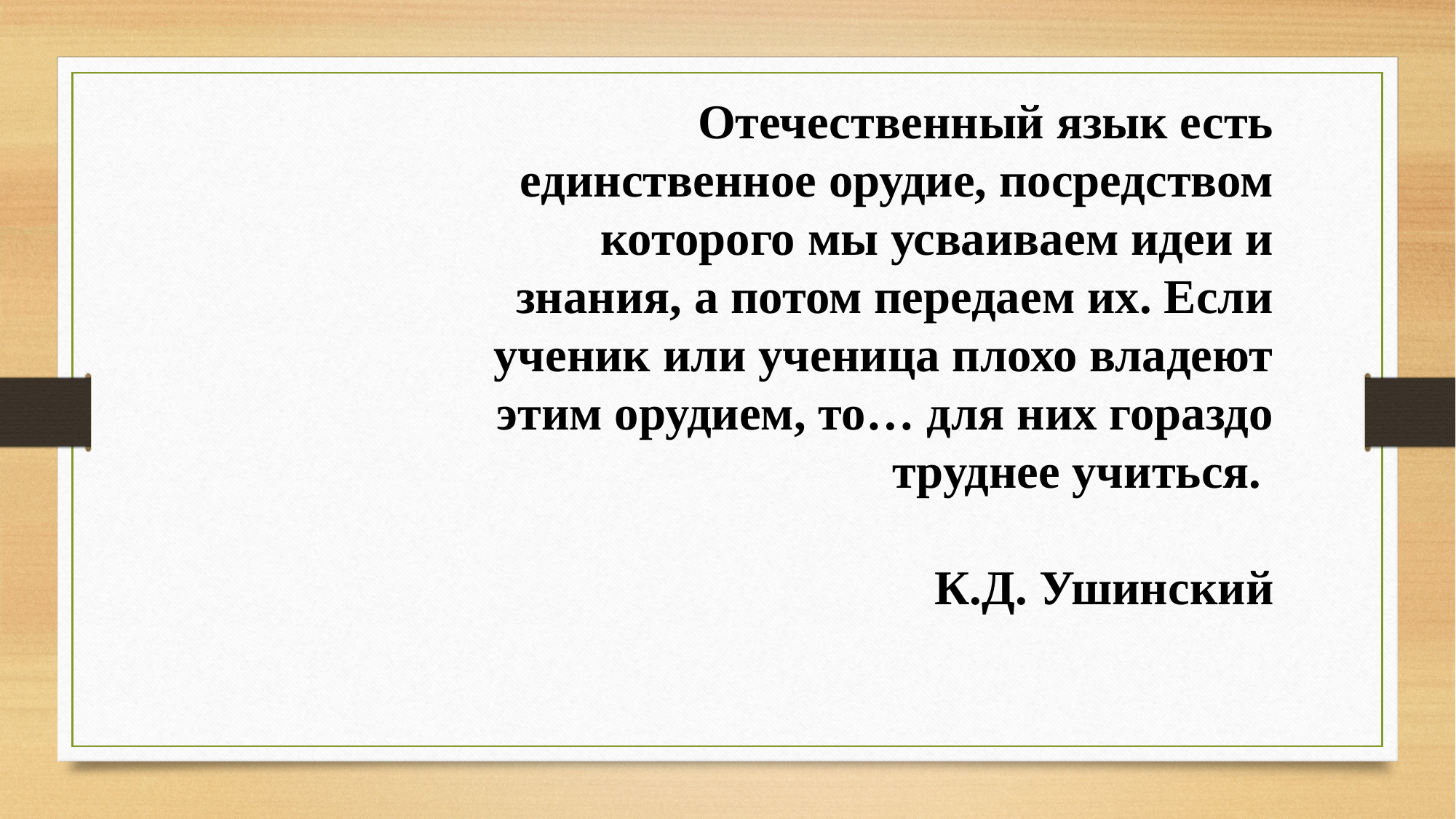

Отечественный язык есть единственное орудие, посредством которого мы усваиваем идеи и знания, а потом передаем их. Если ученик или ученица плохо владеют этим орудием, то… для них гораздо труднее учиться.

 К.Д. Ушинский